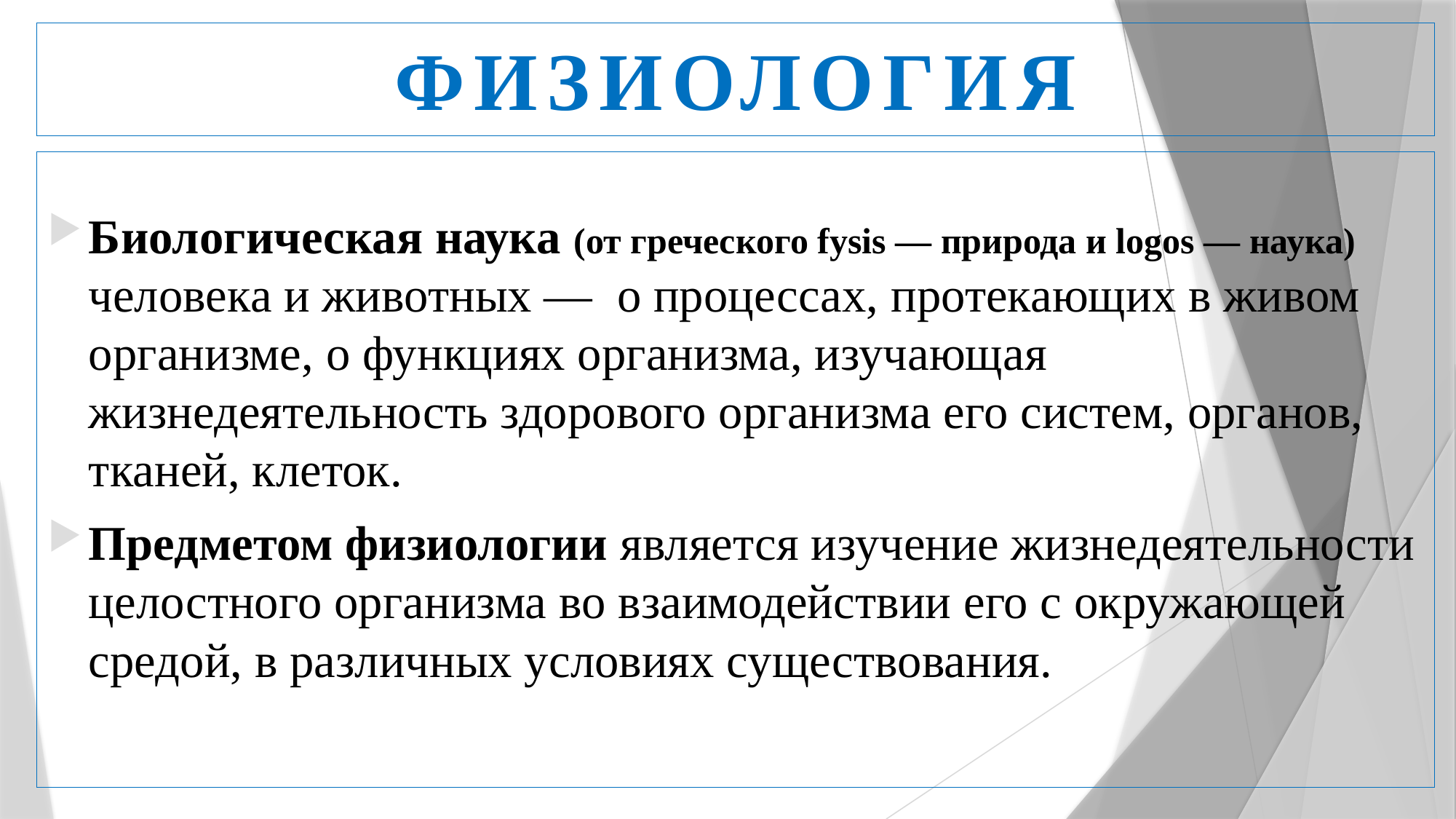

# ФИЗИОЛОГИЯ

Биологическая наука (от греческого fysis — природа и logos — наука) человека и животных —  о процессах, протекающих в живом организме, о функциях организма, изучающая жизнедеятельность здорового организма его систем, органов, тканей, клеток.
Предметом физиологии является изучение жизнедеятельности целостного организма во взаимодействии его с окружающей средой, в различных условиях существования.